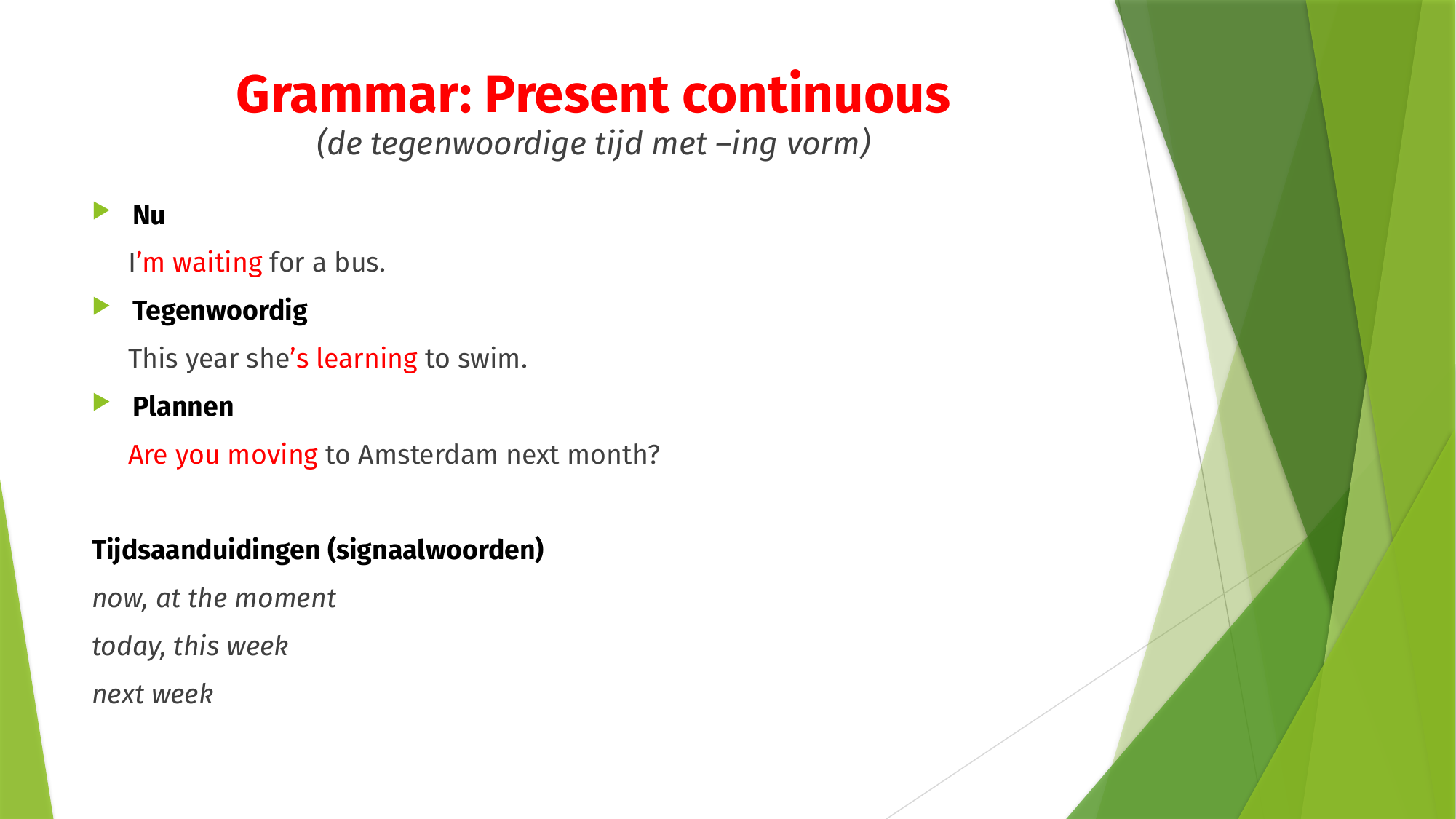

# Grammar: Present continuous (de tegenwoordige tijd met –ing vorm)
Nu
     I’m waiting for a bus.
Tegenwoordig
     This year she’s learning to swim.
Plannen
     Are you moving to Amsterdam next month?

Tijdsaanduidingen (signaalwoorden)
now, at the moment
today, this week
next week